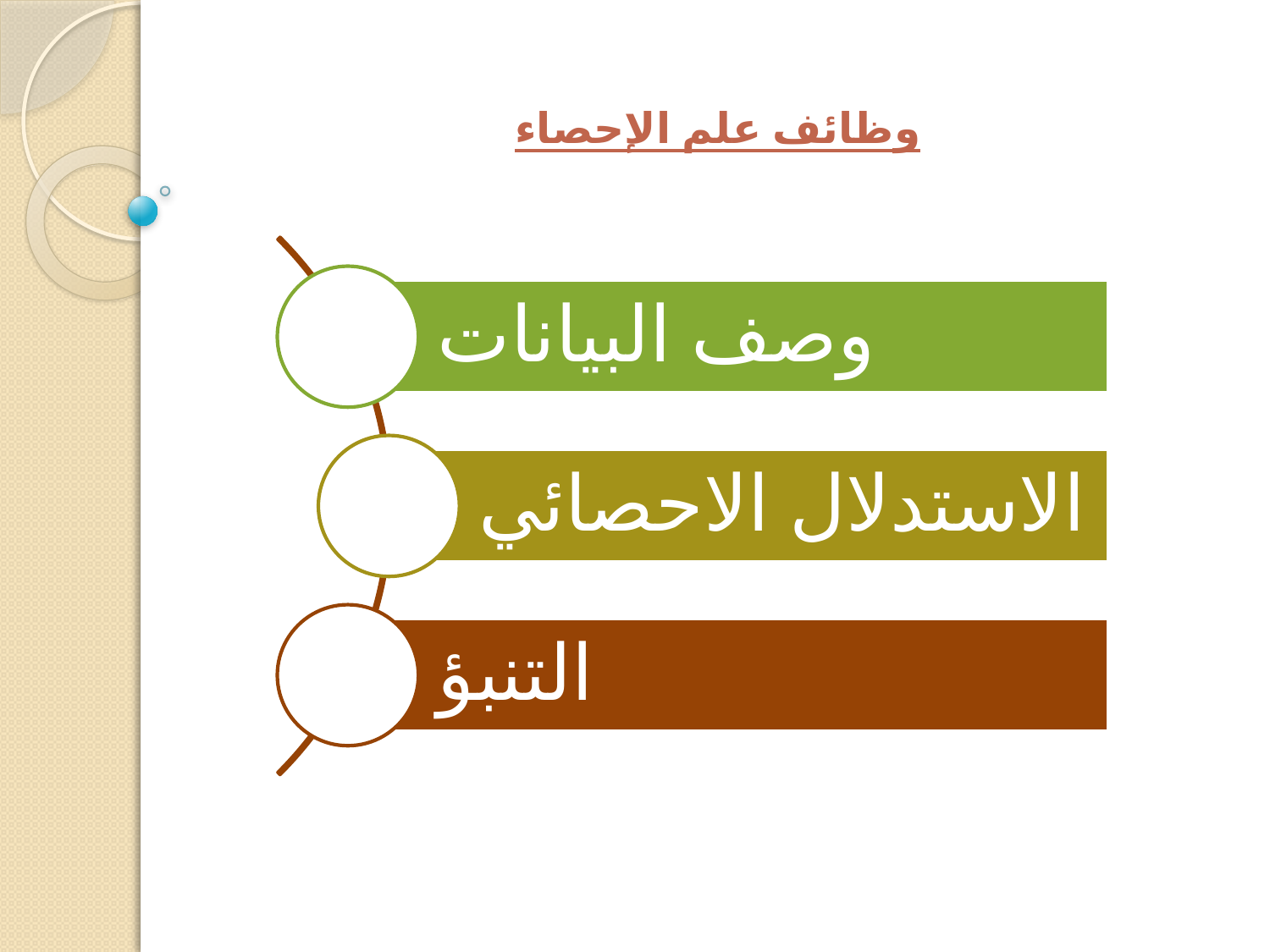

وظائف علم الإحصاء
وصف البيانات
الاستدلال الاحصائي
التنبؤ